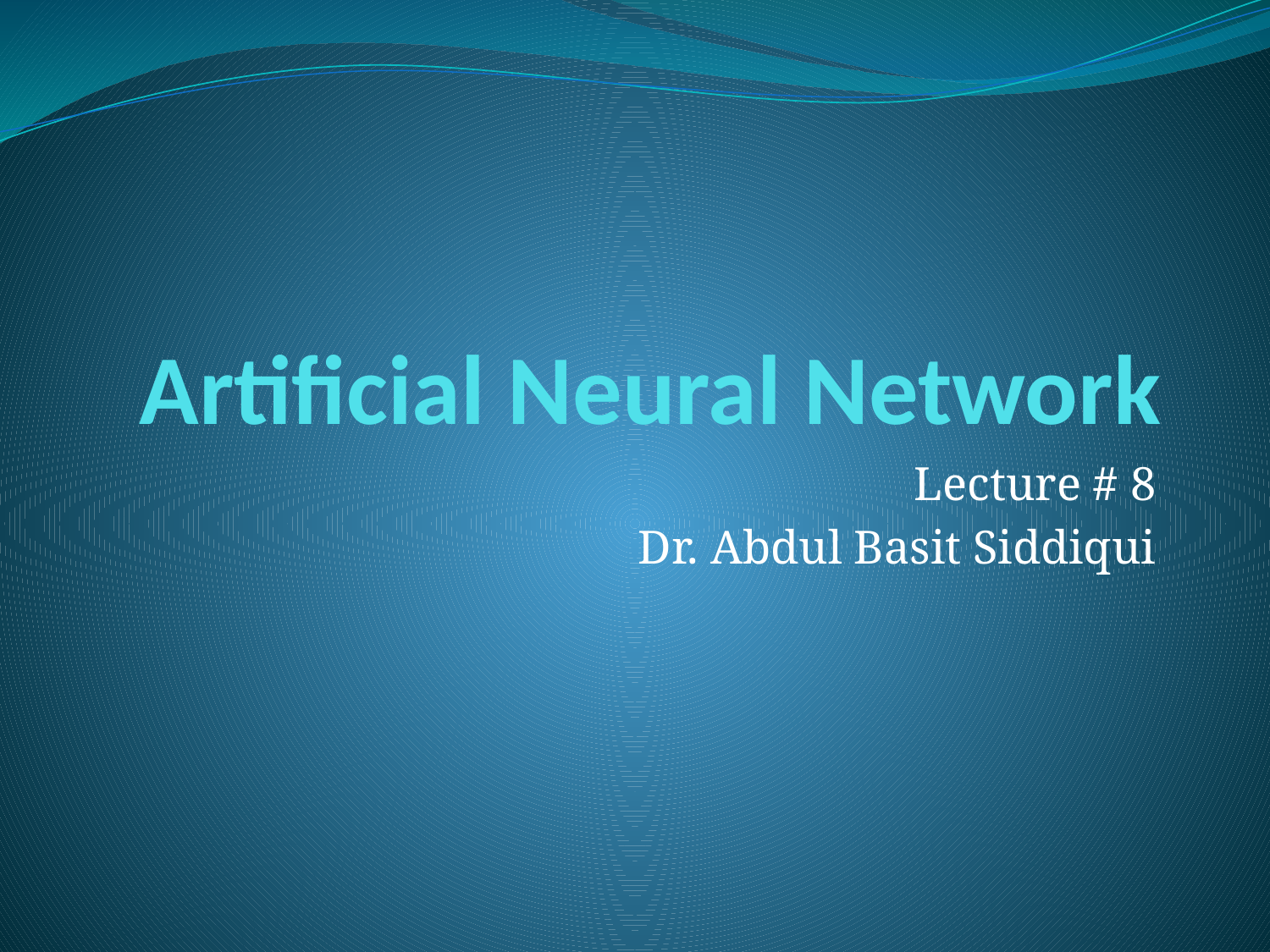

# Artificial Neural Network
Lecture # 8
Dr. Abdul Basit Siddiqui